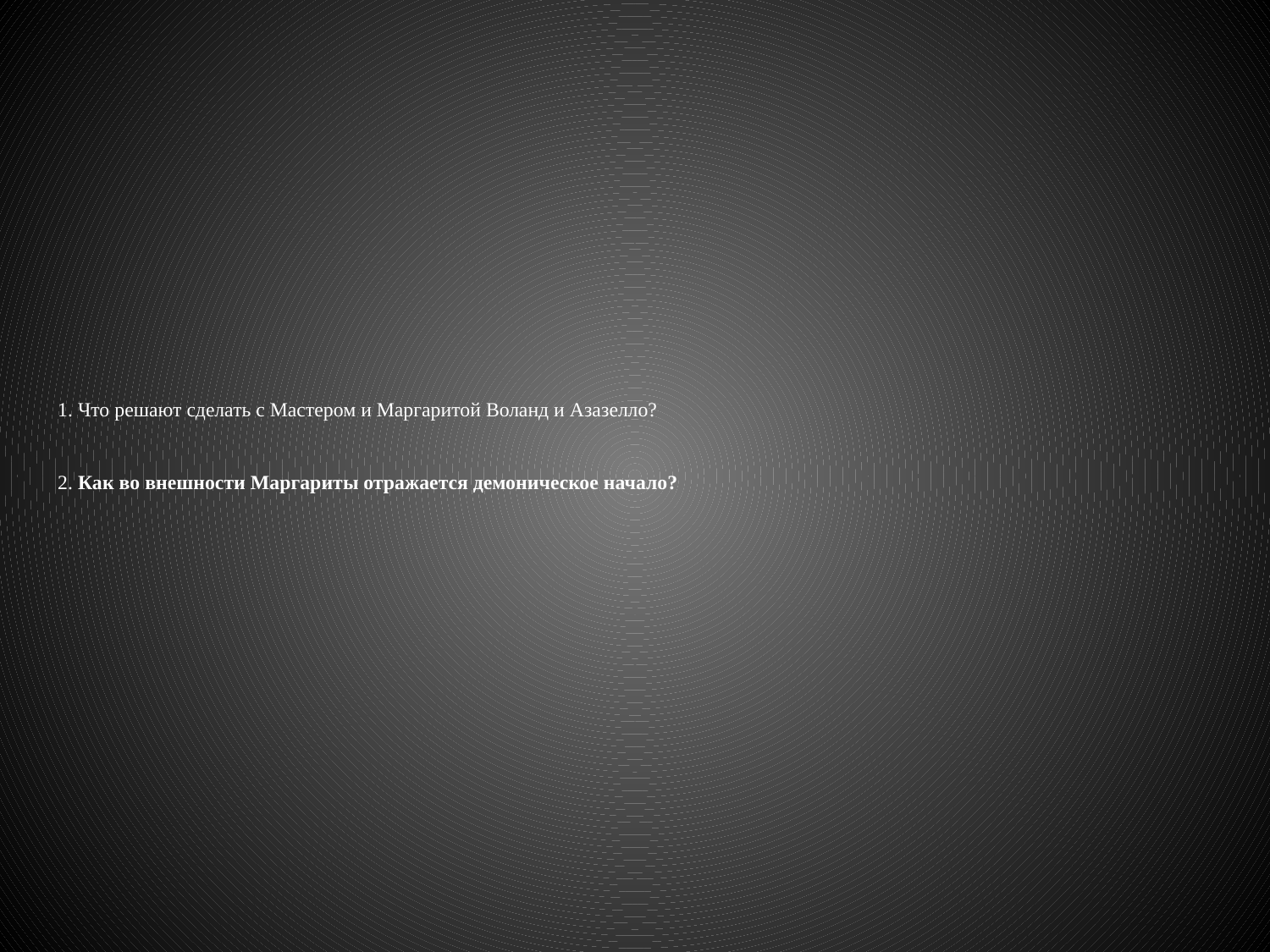

# 1. Что решают сделать с Мастером и Маргаритой Воланд и Азазелло? 2. Как во внешности Маргариты отражается демоническое начало?